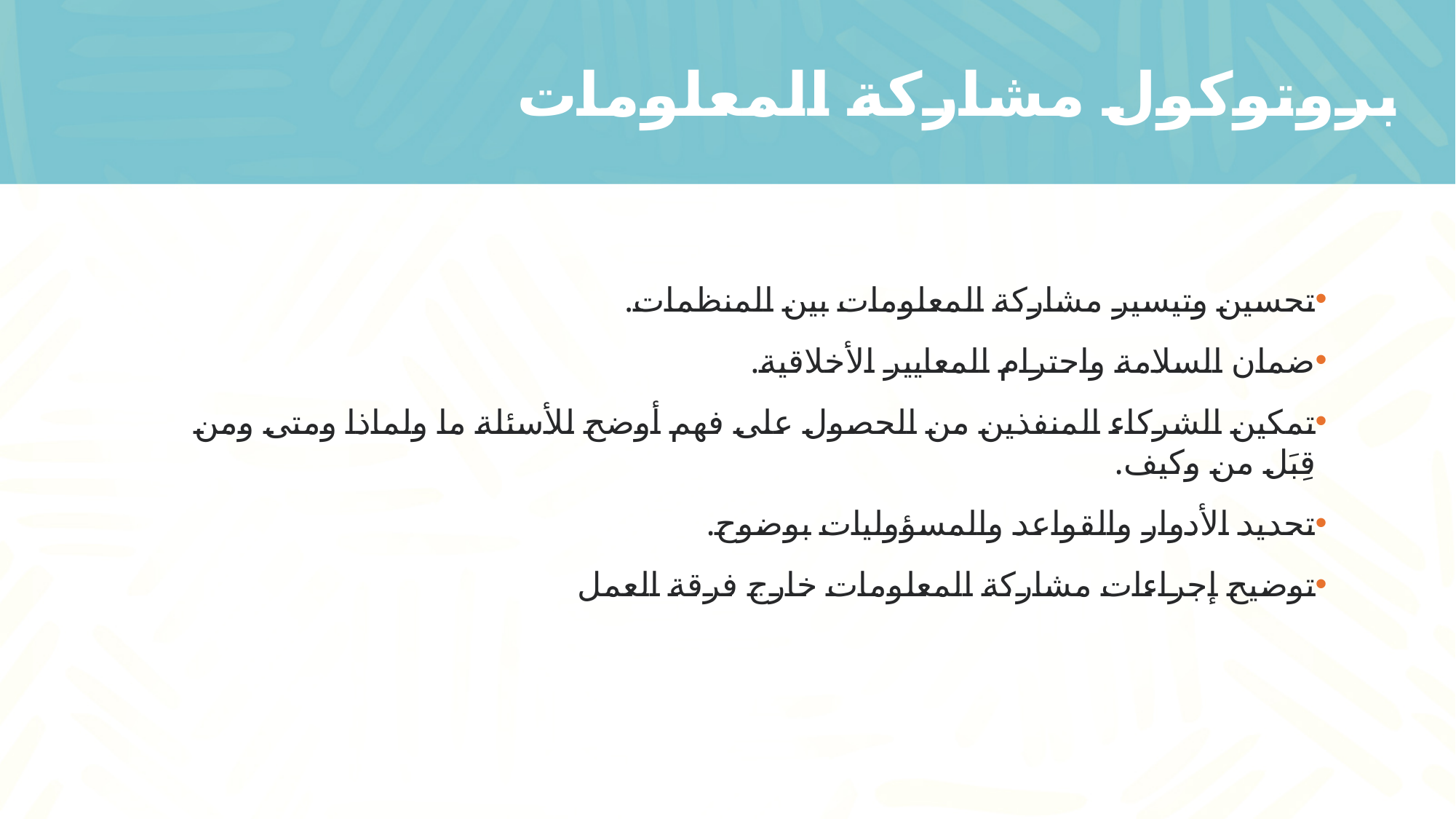

بروتوكول مشاركة المعلومات
تحسين وتيسير مشاركة المعلومات بين المنظمات.
ضمان السلامة واحترام المعايير الأخلاقية.
تمكين الشركاء المنفذين من الحصول على فهم أوضح للأسئلة ما ولماذا ومتى ومن قِبَل من وكيف.
تحديد الأدوار والقواعد والمسؤوليات بوضوح.
توضيح إجراءات مشاركة المعلومات خارج فرقة العمل